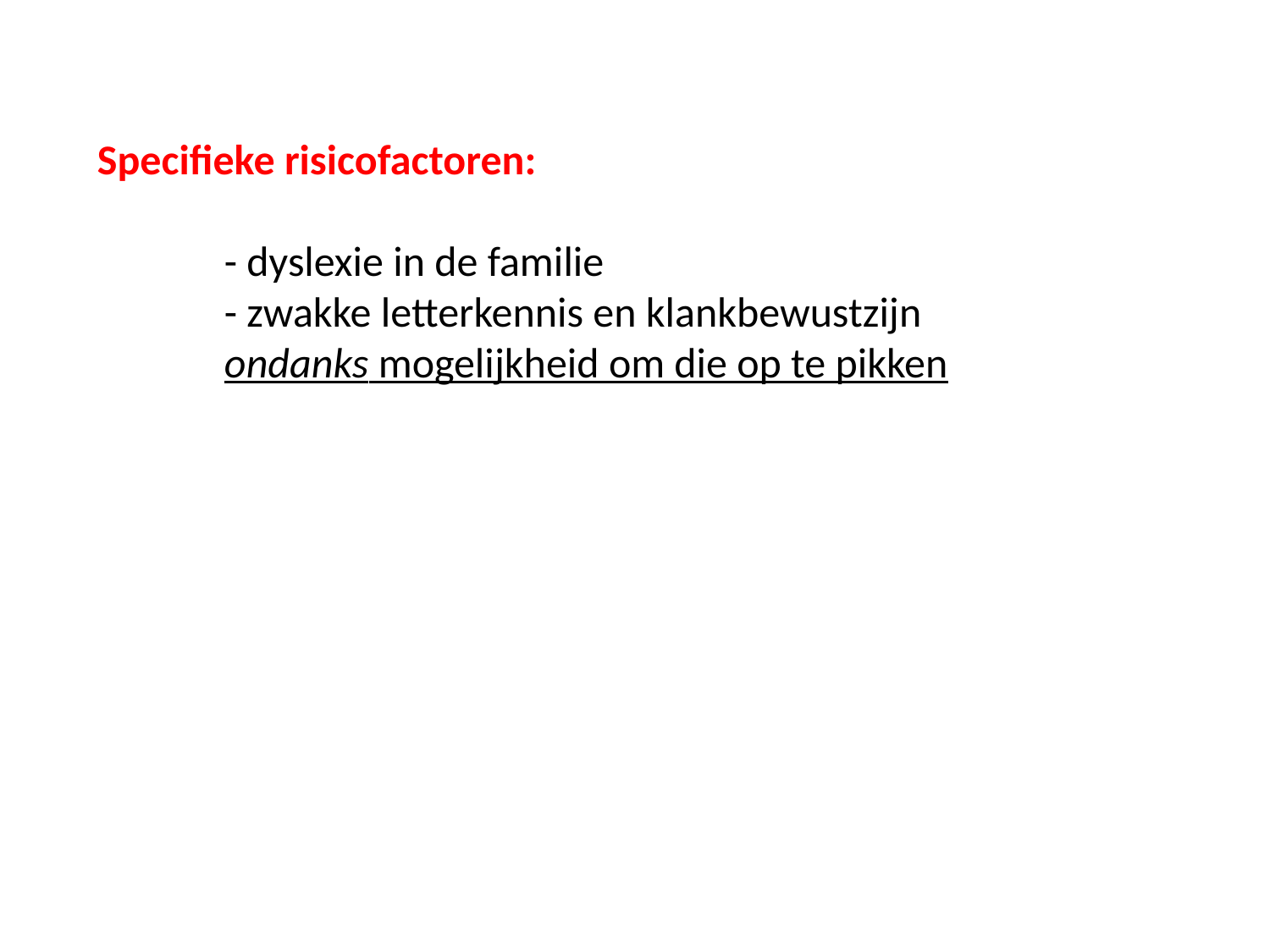

Specifieke risicofactoren:

	- dyslexie in de familie
	- zwakke letterkennis en klankbewustzijn
	ondanks mogelijkheid om die op te pikken